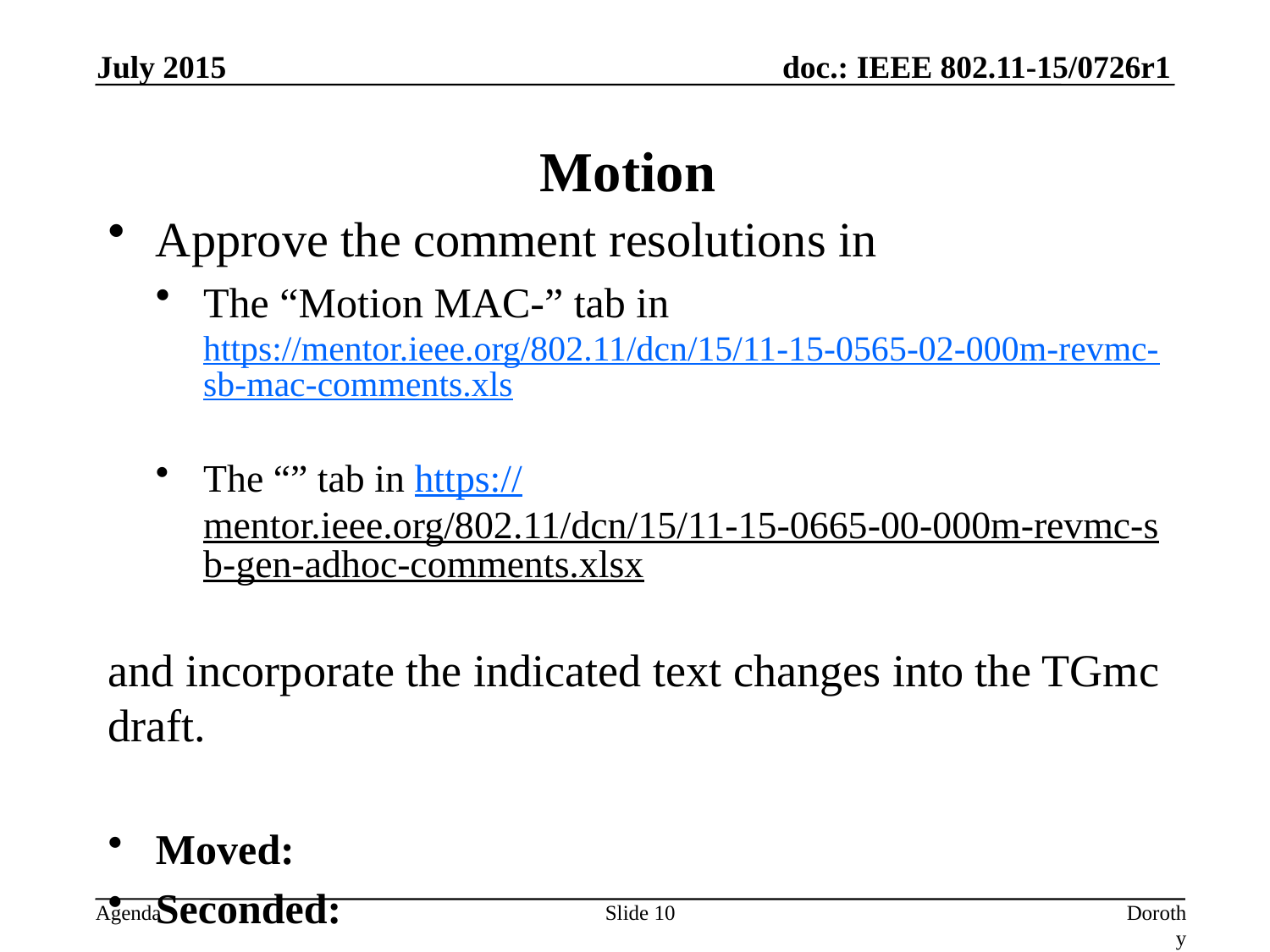

July 2015
# Motion
Approve the comment resolutions in
The “Motion MAC-” tab in https://mentor.ieee.org/802.11/dcn/15/11-15-0565-02-000m-revmc-sb-mac-comments.xls
The “” tab in https://mentor.ieee.org/802.11/dcn/15/11-15-0665-00-000m-revmc-sb-gen-adhoc-comments.xlsx
and incorporate the indicated text changes into the TGmc draft.

Moved:
Seconded:
Result:
Slide 10
Dorothy Stanley, HP-Aruba Networks